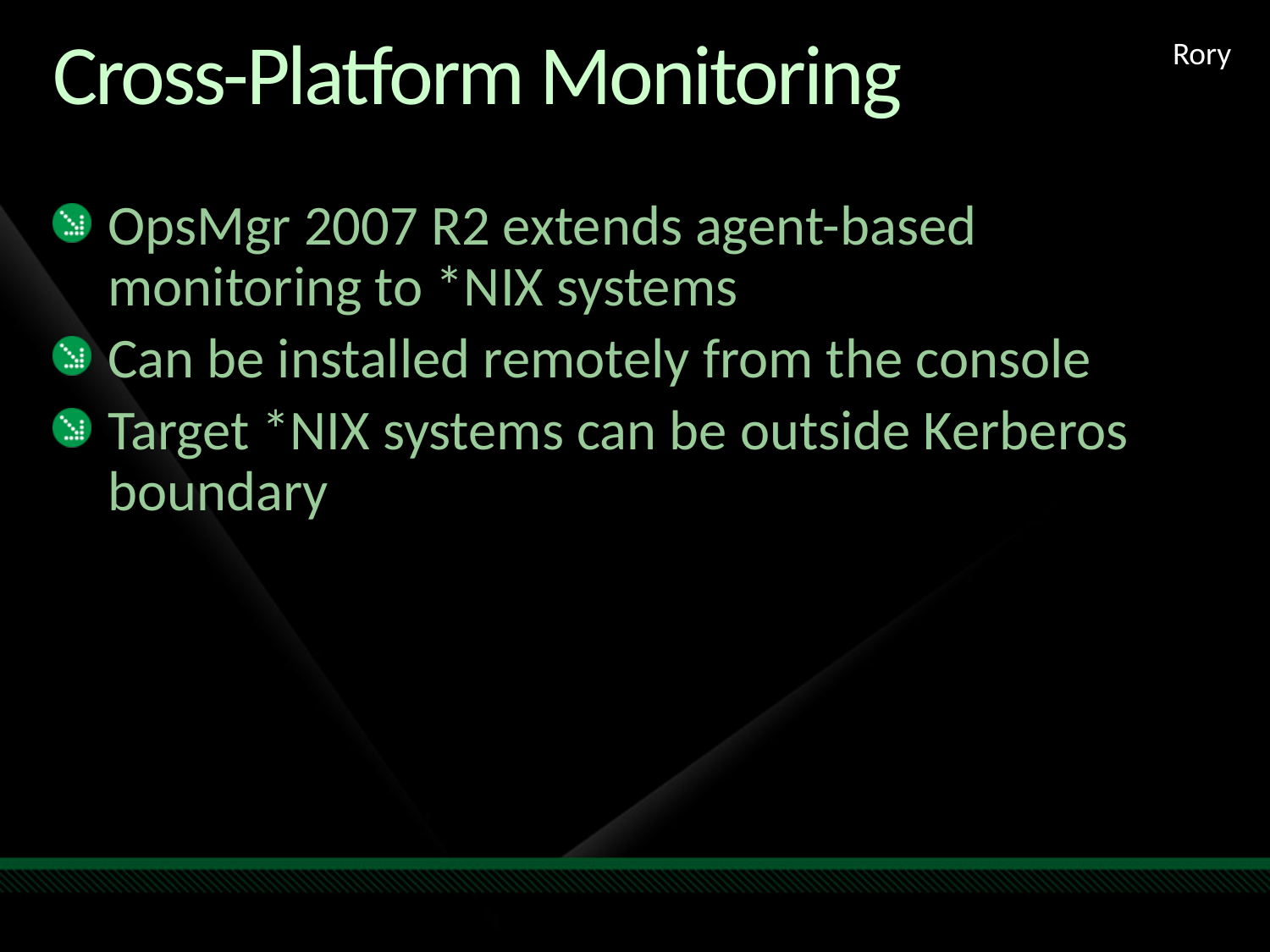

Rory
# Cross-Platform Monitoring
OpsMgr 2007 R2 extends agent-based monitoring to *NIX systems
Can be installed remotely from the console
Target *NIX systems can be outside Kerberos boundary